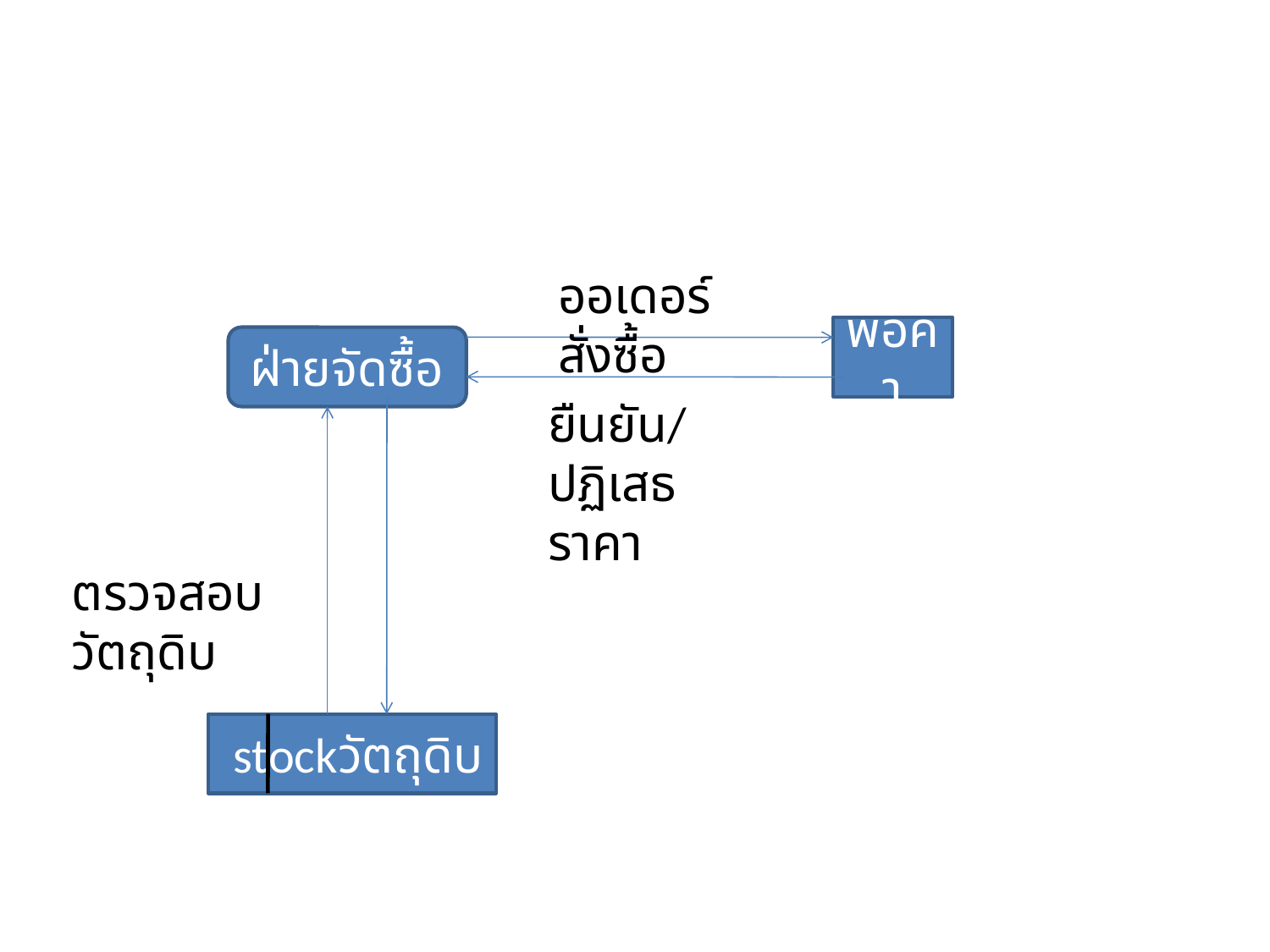

ออเดอร์สั่งซื้อ
พ่อค้า
ฝ่ายจัดซื้อ
ยืนยัน/ปฏิเสธ
ราคา
ตรวจสอบวัตถุดิบ
stockวัตถุดิบ